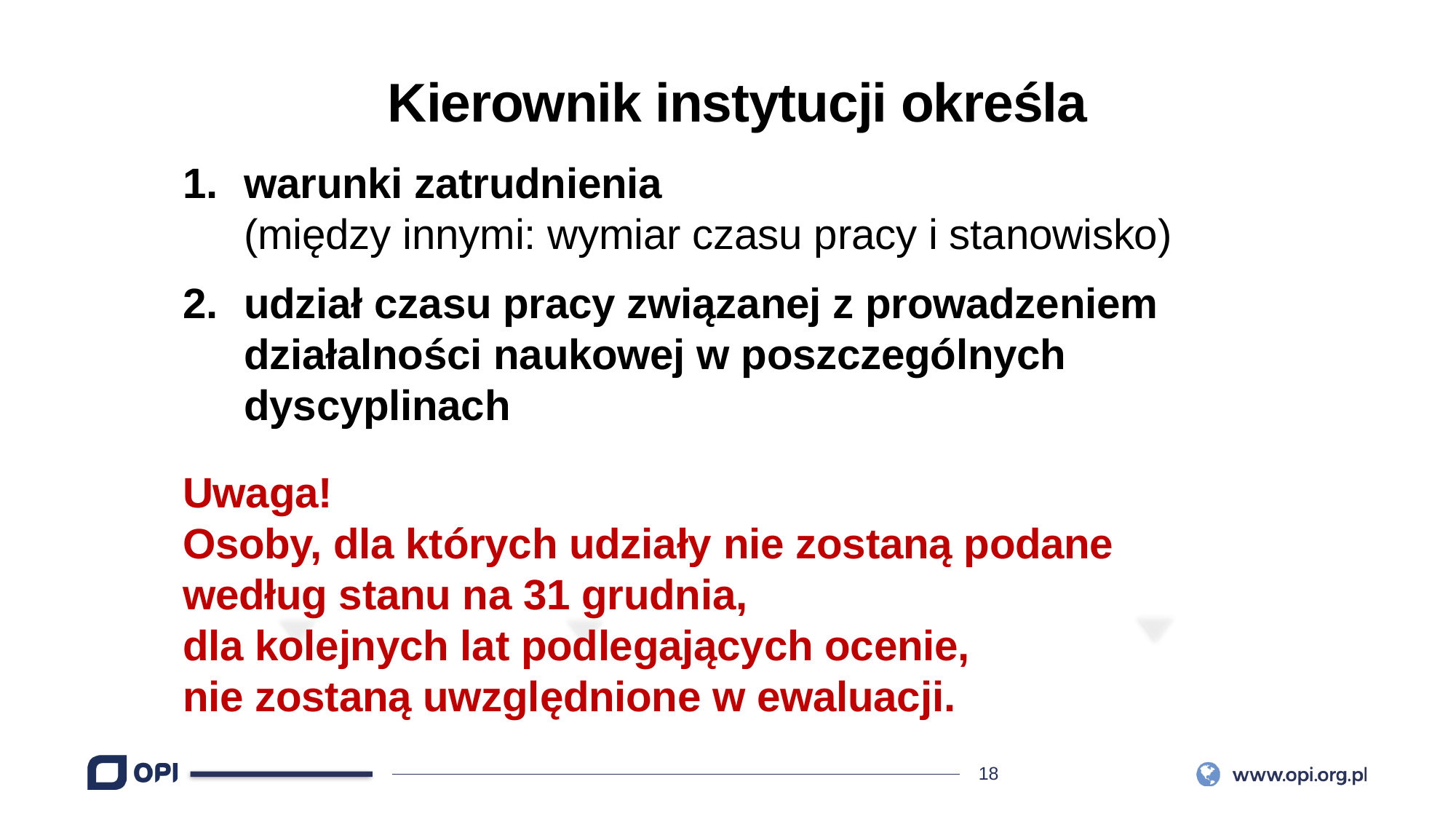

Kierownik instytucji określa
warunki zatrudnienia
(między innymi: wymiar czasu pracy i stanowisko)
udział czasu pracy związanej z prowadzeniem działalności naukowej w poszczególnych dyscyplinach
Uwaga!
Osoby, dla których udziały nie zostaną podane
według stanu na 31 grudnia,
dla kolejnych lat podlegających ocenie,
nie zostaną uwzględnione w ewaluacji.
01
02
03

INFOGRAPHIC
INFOGRAPHIC